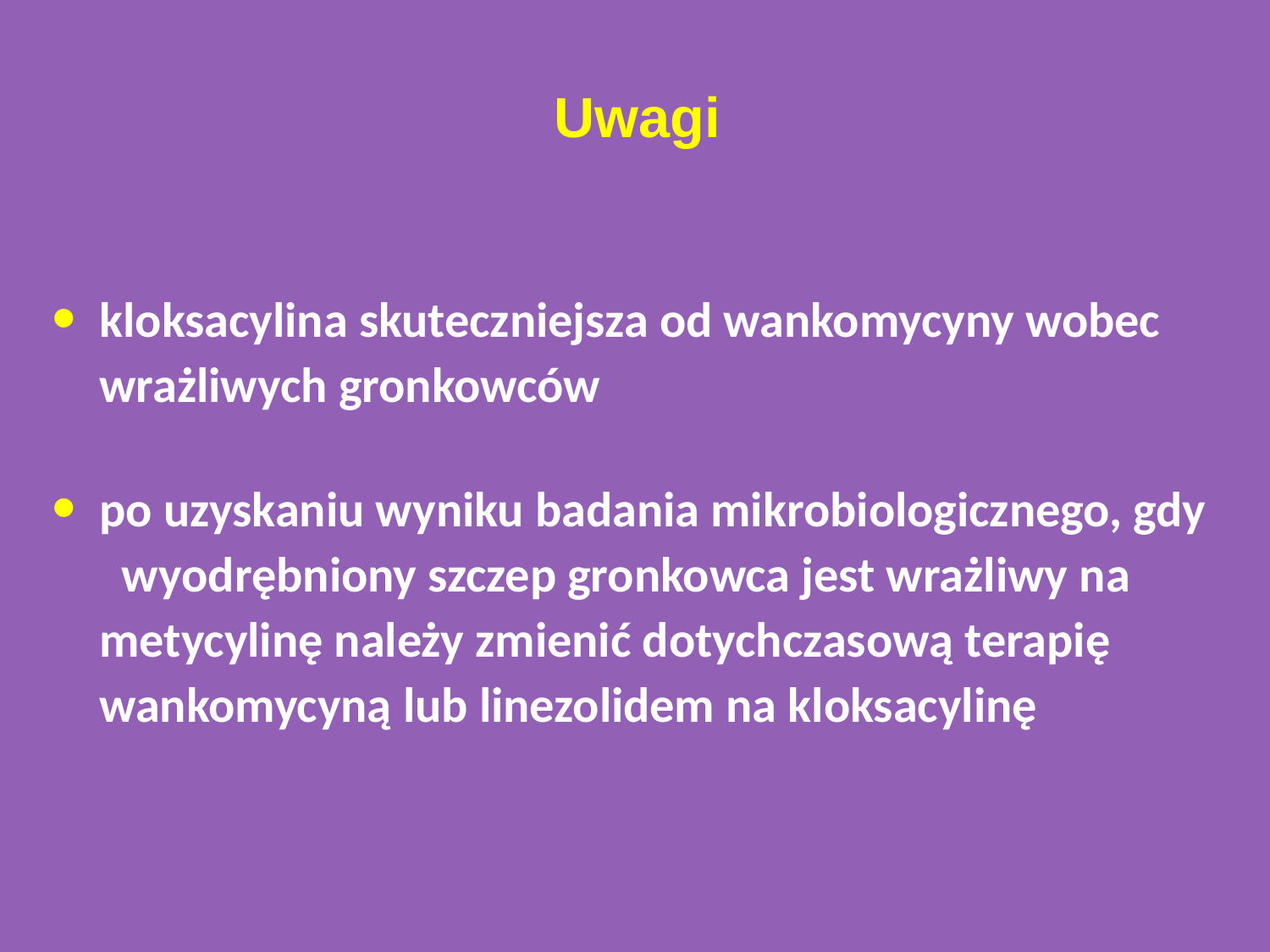

Uwagi
kloksacylina skuteczniejsza od wankomycyny wobec wrażliwych gronkowców
po uzyskaniu wyniku badania mikrobiologicznego, gdy   wyodrębniony szczep gronkowca jest wrażliwy na metycylinę należy zmienić dotychczasową terapię wankomycyną lub linezolidem na kloksacylinę